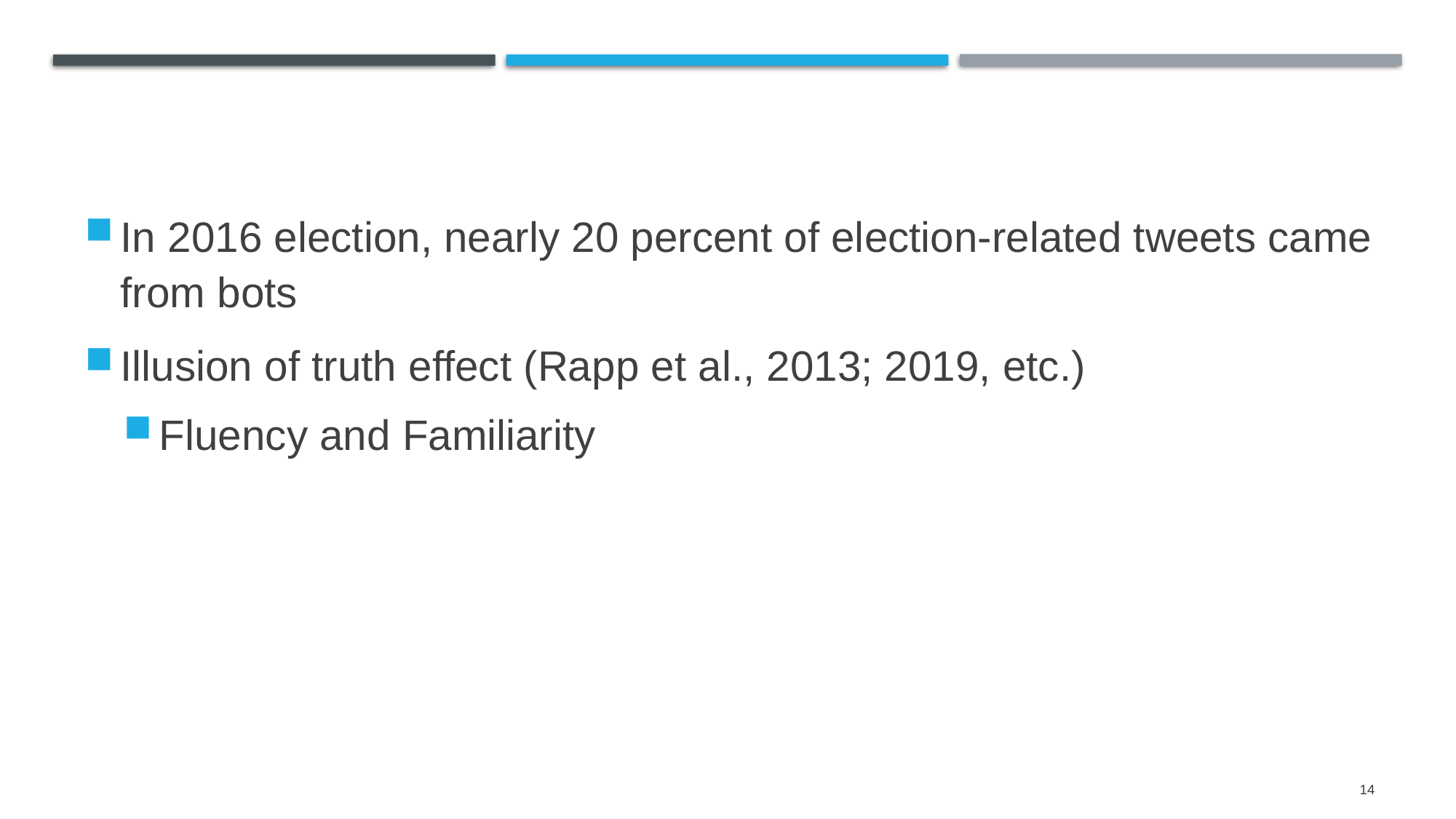

In 2016 election, nearly 20 percent of election-related tweets came from bots
Illusion of truth effect (Rapp et al., 2013; 2019, etc.)
Fluency and Familiarity
14